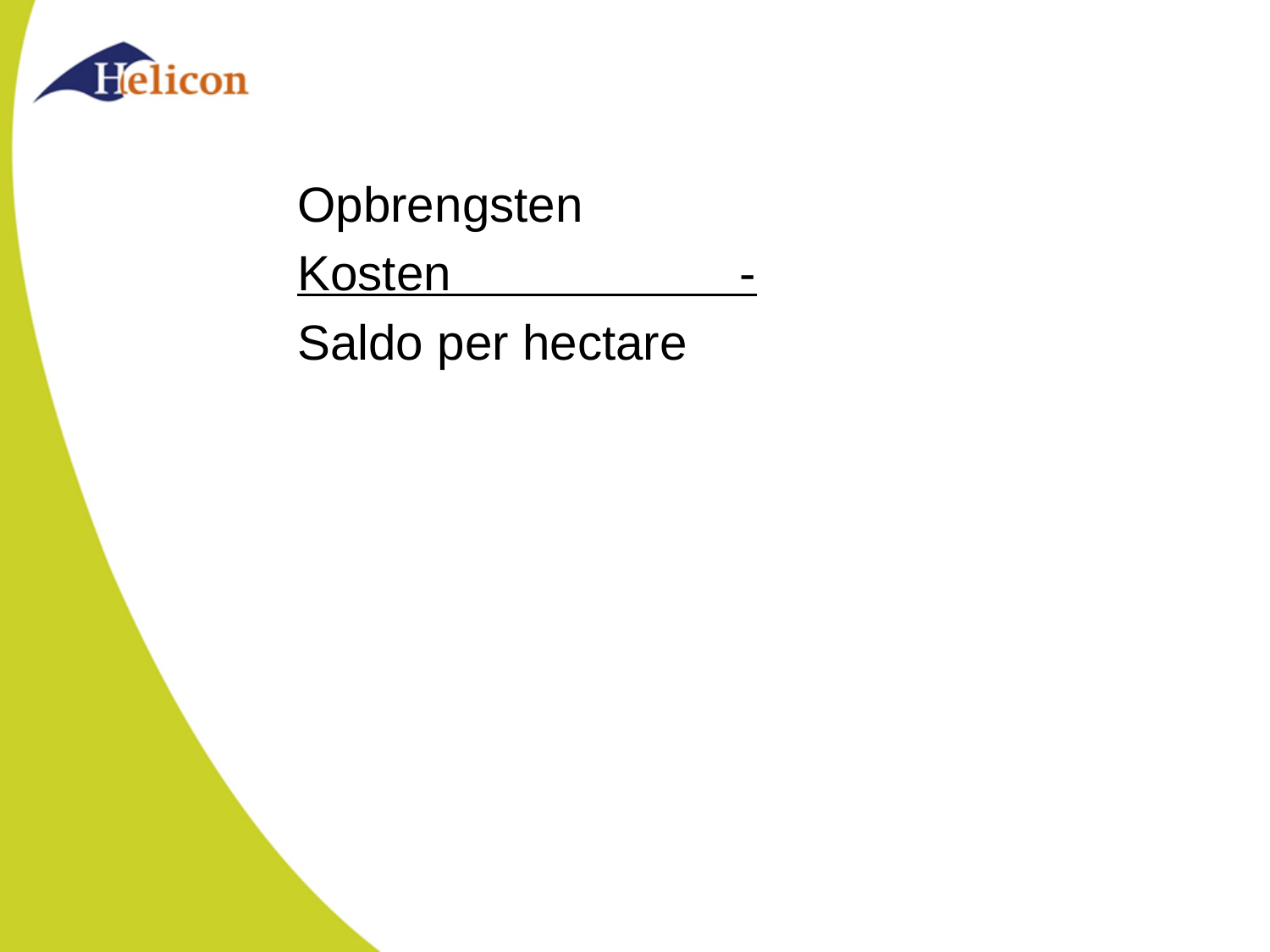

#
Opbrengsten
Kosten                     -
Saldo per hectare